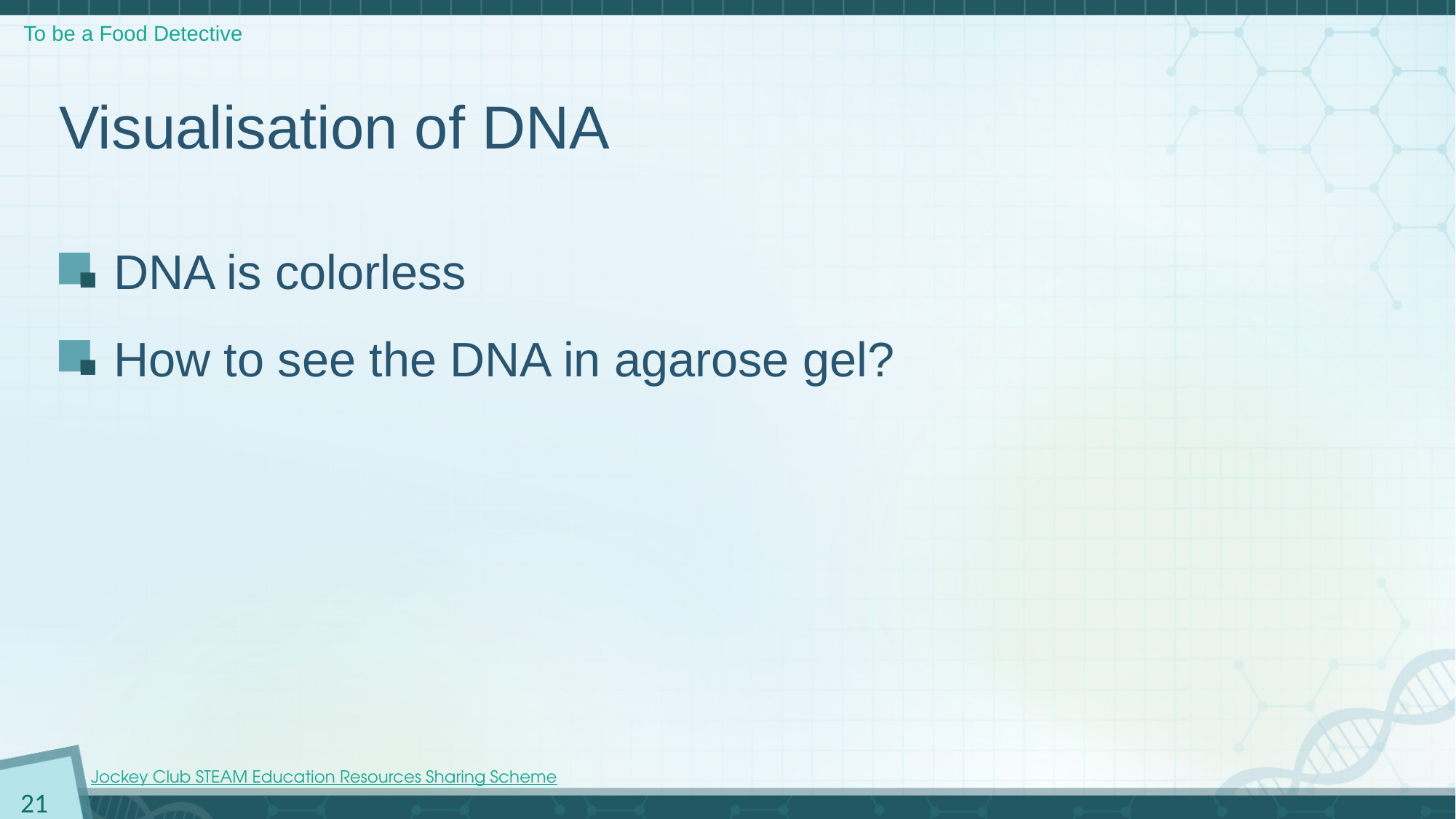

# Visualisation of DNA
DNA is colorless
How to see the DNA in agarose gel?

21